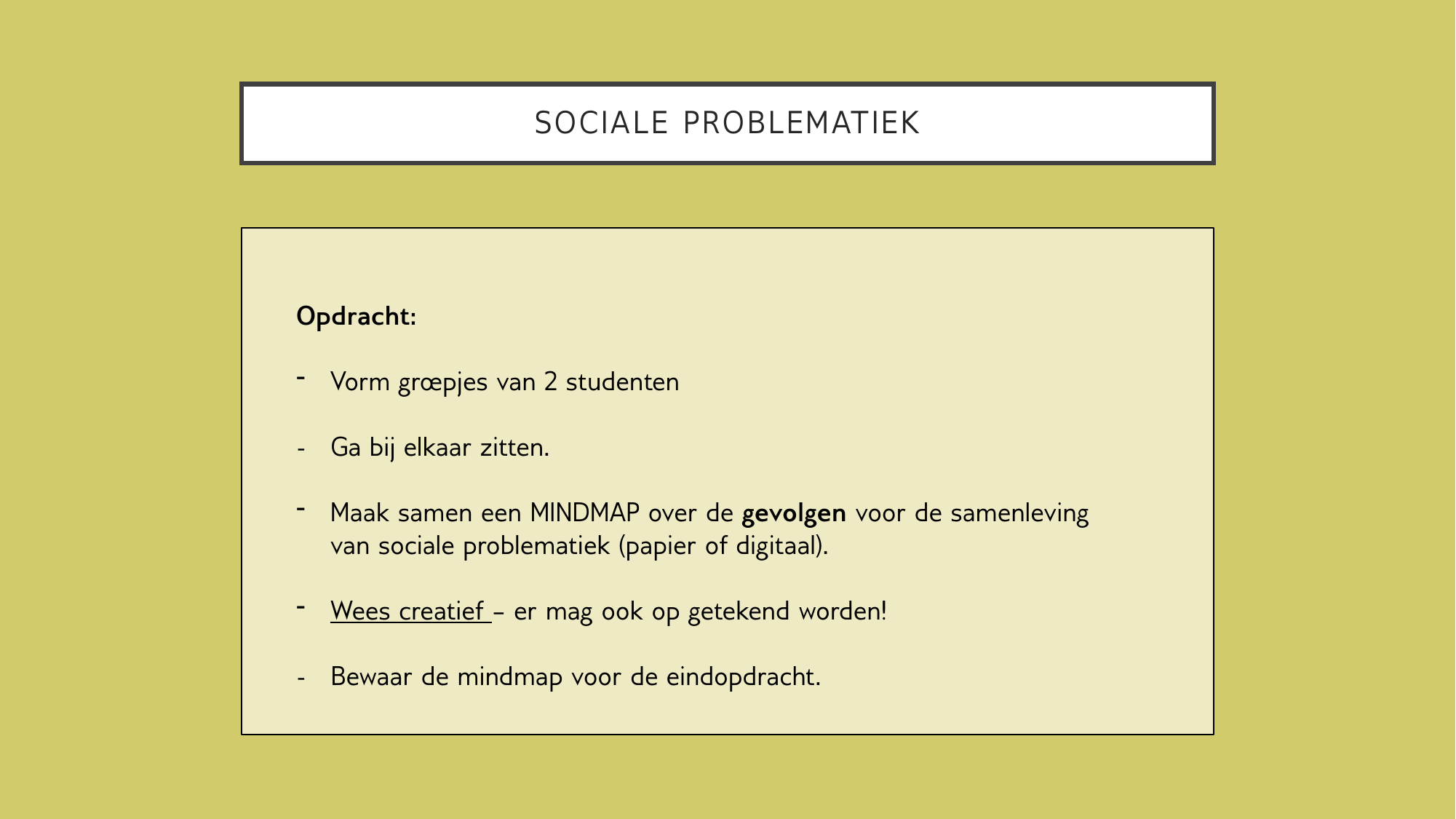

# Sociale problematiek

Opdracht:

Vorm groepjes van 2 studenten

-   Ga bij elkaar zitten.

Maak samen een MINDMAP over de gevolgen voor de samenleving van sociale problematiek (papier of digitaal).

Wees creatief – er mag ook op getekend worden!

-   Bewaar de mindmap voor de eindopdracht.